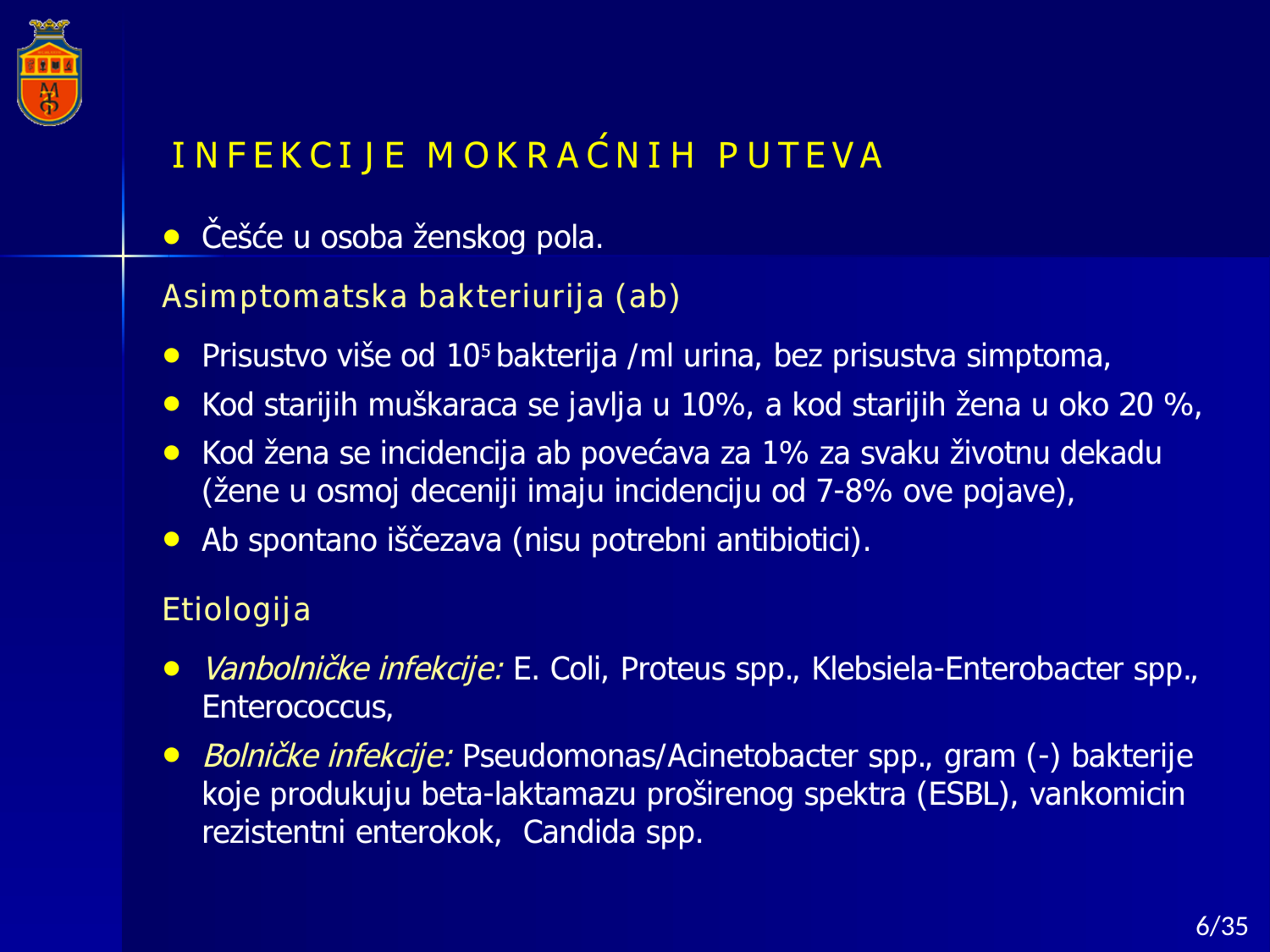

INFEKCIJE MOKRAĆNIH PUTEVA

Češće u osoba ženskog pola.
Asimptomatska bakteriurija (ab)
Prisustvo više od 105 bakterija /ml urina, bez prisustva simptoma,
Kod starijih muškaraca se javlja u 10%, a kod starijih žena u oko 20 %,
Kod žena se incidencija ab povećava za 1% za svaku životnu dekadu (žene u osmoj deceniji imaju incidenciju od 7-8% ove pojave),
Ab spontano iščezava (nisu potrebni antibiotici).
Etiologija
Vanbolničke infekcije: E. Coli, Proteus spp., Klebsiela-Enterobacter spp., Enterococcus,
Bolničke infekcije: Pseudomonas/Acinetobacter spp., gram (-) bakterije koje produkuju beta-laktamazu proširenog spektra (ESBL), vankomicin rezistentni enterokok,  Candida spp.
6/35